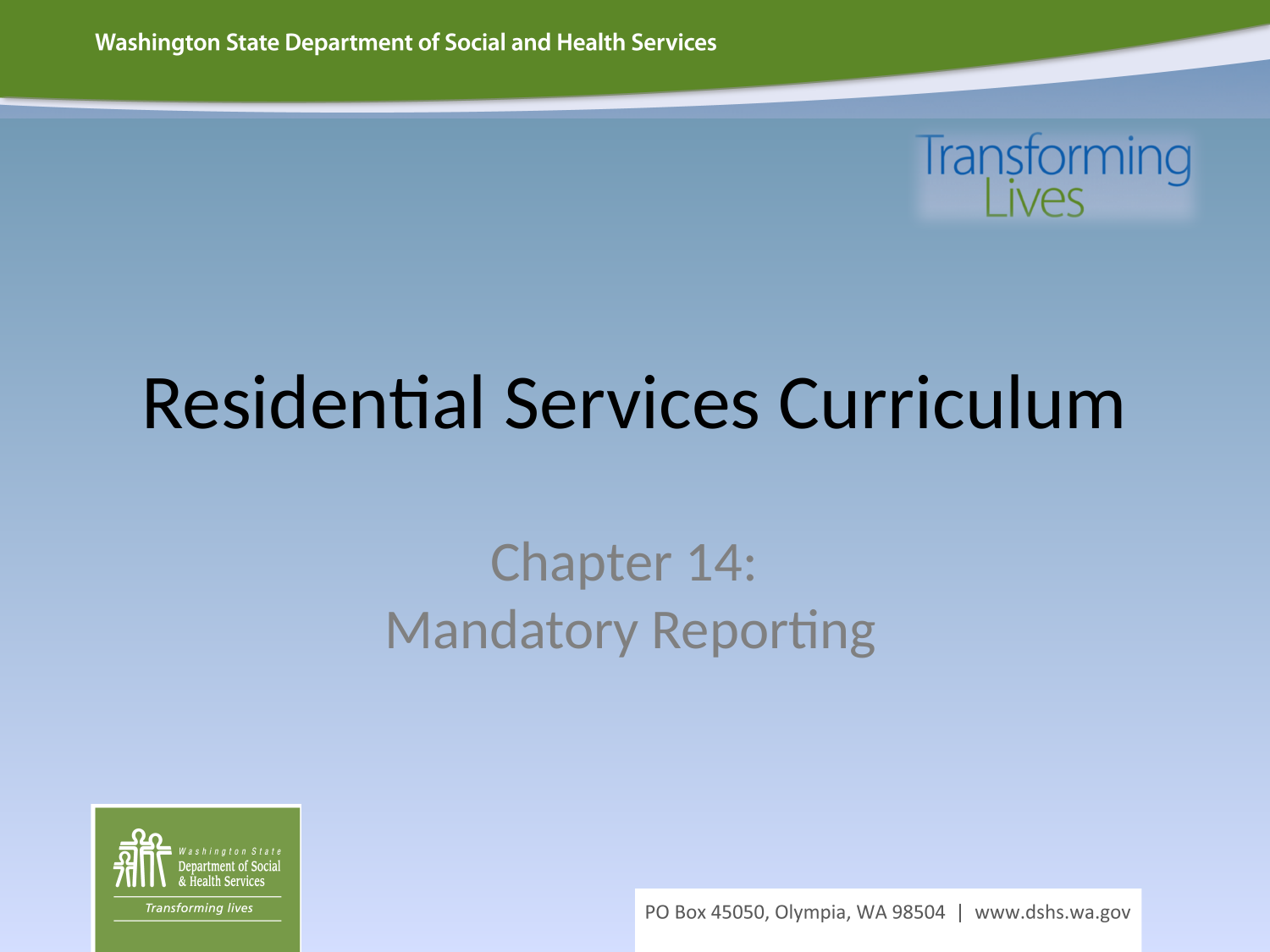

# Residential Services Curriculum
Chapter 14:
 Mandatory Reporting